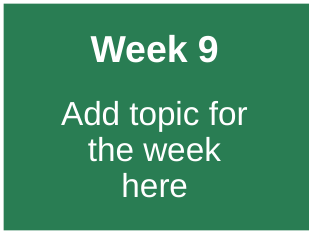

Week 9
Add topic for the week
here